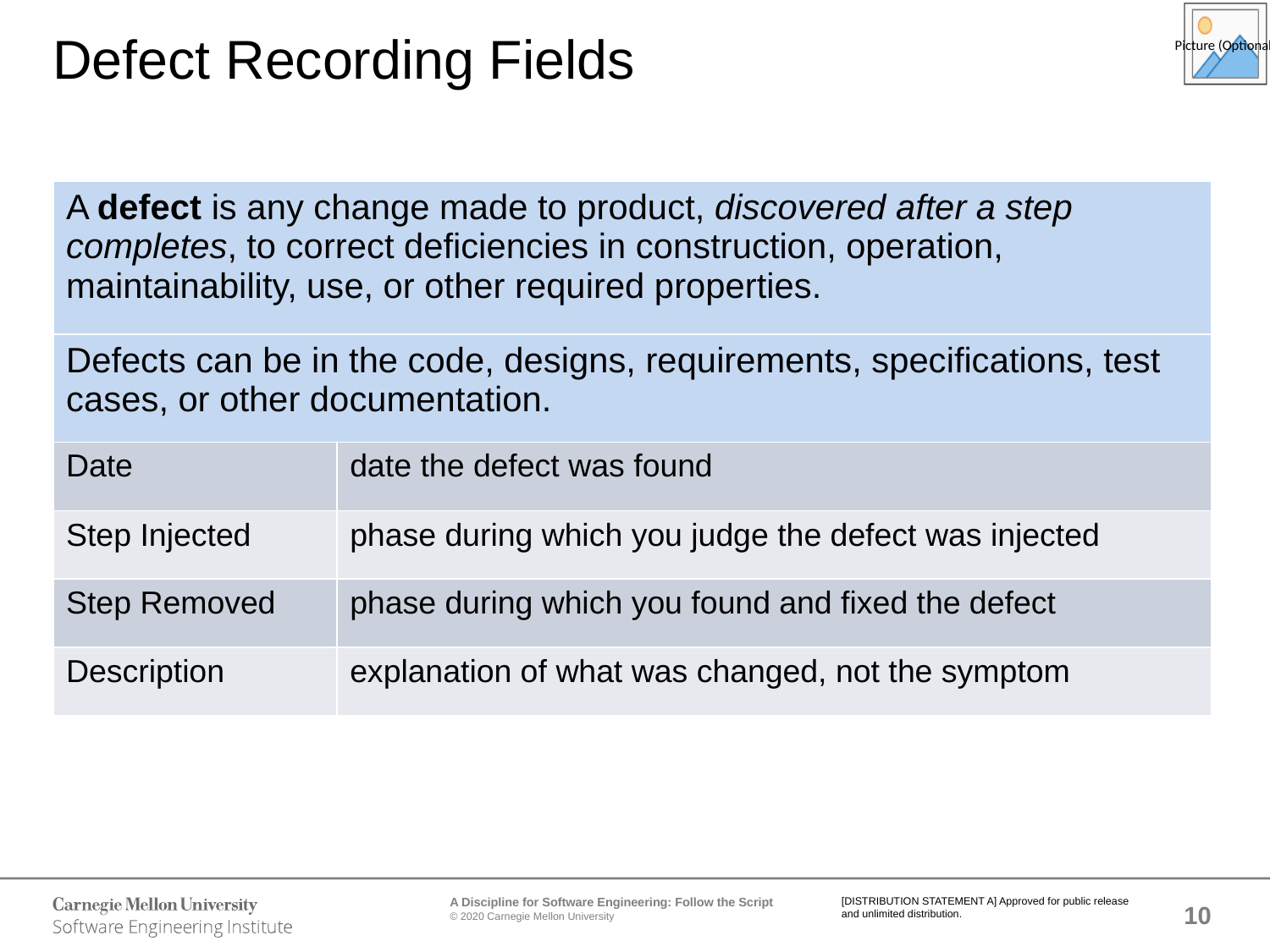

# Defect Recording Fields

| A defect is any change made to product, discovered after a step completes, to correct deficiencies in construction, operation, maintainability, use, or other required properties. |  |
| --- | --- |
| Defects can be in the code, designs, requirements, specifications, test cases, or other documentation. |  |
| Date | date the defect was found |
| Step Injected | phase during which you judge the defect was injected |
| Step Removed | phase during which you found and fixed the defect |
| Description | explanation of what was changed, not the symptom |